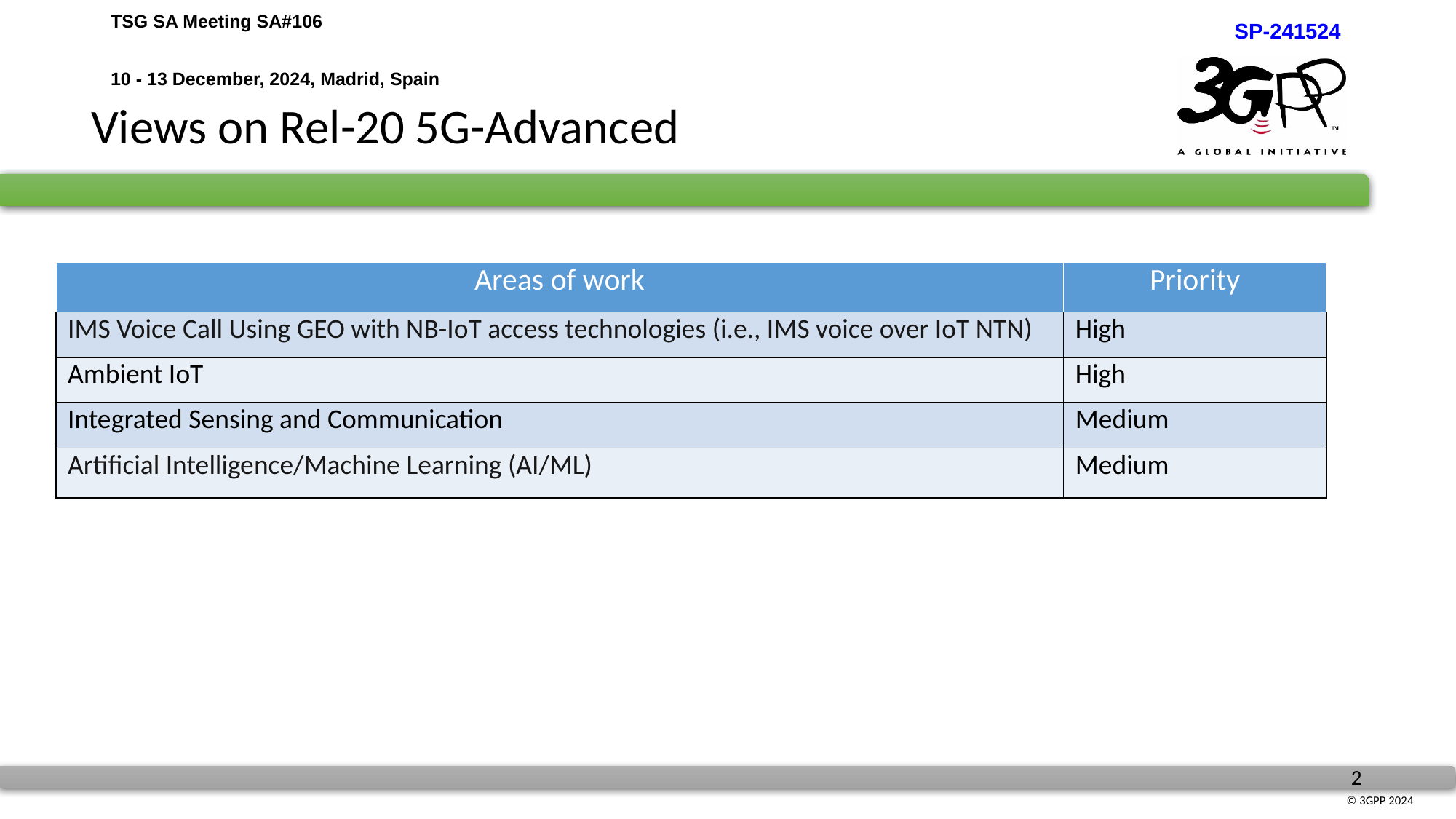

SP-241524
# Views on Rel-20 5G-Advanced
| Areas of work | Priority |
| --- | --- |
| IMS Voice Call Using GEO with NB-IoT access technologies (i.e., IMS voice over IoT NTN) | High |
| Ambient IoT | High |
| Integrated Sensing and Communication | Medium |
| Artificial Intelligence/Machine Learning (AI/ML) | Medium |